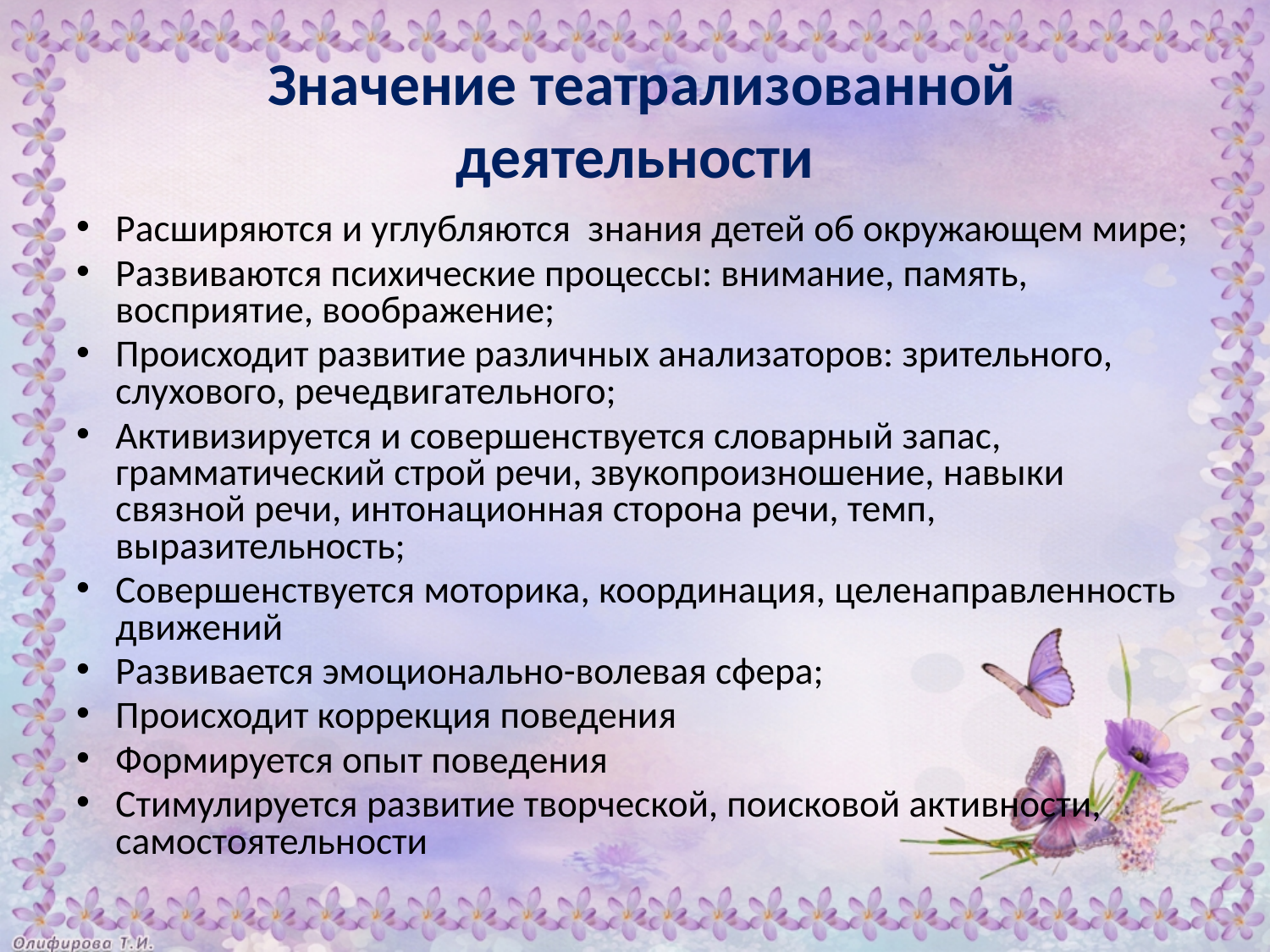

# Значение театрализованной деятельности
Расширяются и углубляются  знания детей об окружающем мире;
Развиваются психические процессы: внимание, память, восприятие, воображение;
Происходит развитие различных анализаторов: зрительного, слухового, речедвигательного;
Активизируется и совершенствуется словарный запас, грамматический строй речи, звукопроизношение, навыки связной речи, интонационная сторона речи, темп, выразительность;
Совершенствуется моторика, координация, целенаправленность движений
Развивается эмоционально-волевая сфера;
Происходит коррекция поведения
Формируется опыт поведения
Стимулируется развитие творческой, поисковой активности, самостоятельности